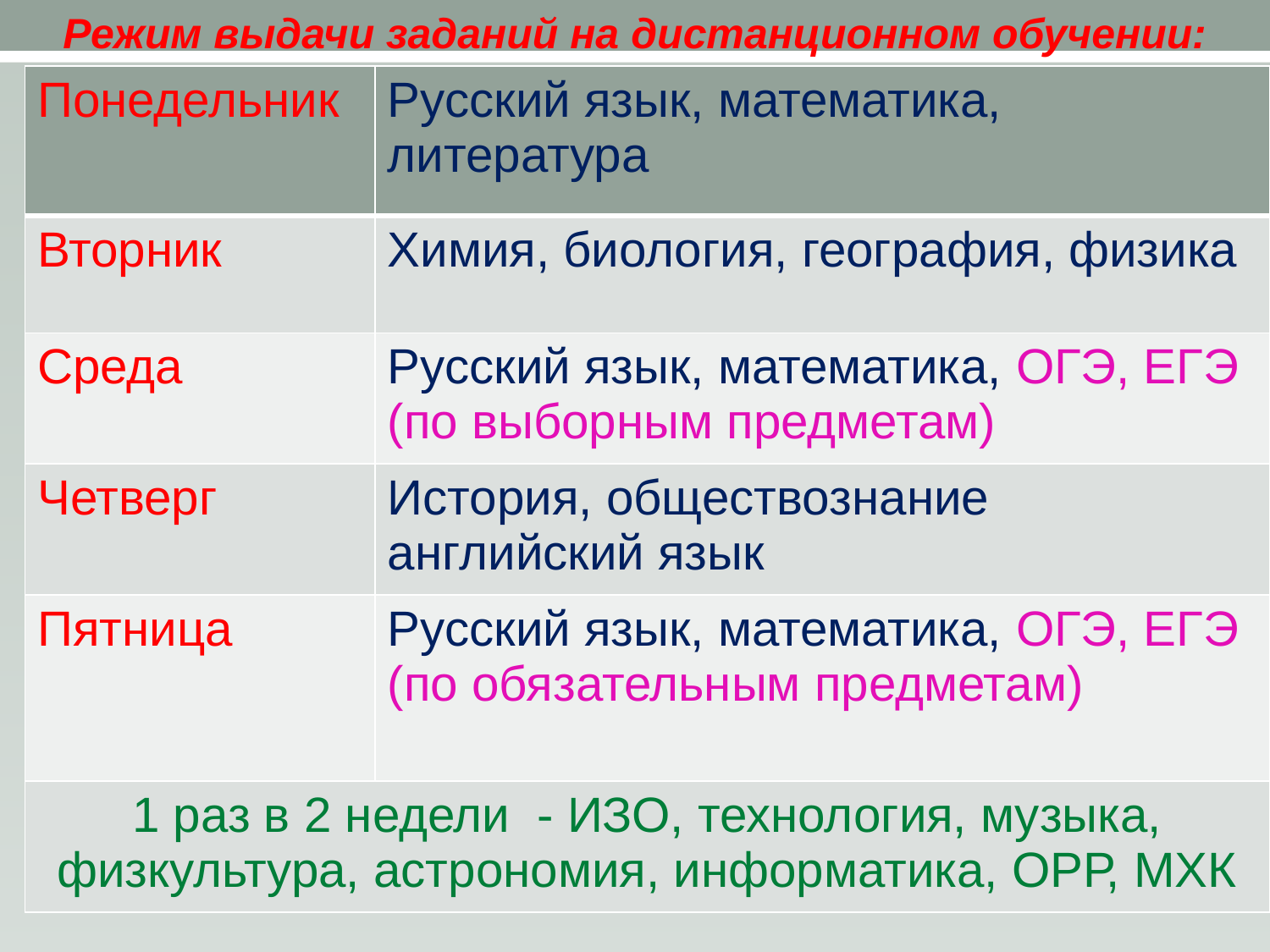

Режим выдачи заданий на дистанционном обучении:

| Понедельник | Русский язык, математика, литература |
| --- | --- |
| Вторник | Химия, биология, география, физика |
| Среда | Русский язык, математика, ОГЭ, ЕГЭ (по выборным предметам) |
| Четверг | История, обществознание английский язык |
| Пятница | Русский язык, математика, ОГЭ, ЕГЭ (по обязательным предметам) |
| 1 раз в 2 недели - ИЗО, технология, музыка, физкультура, астрономия, информатика, ОРР, МХК |  |